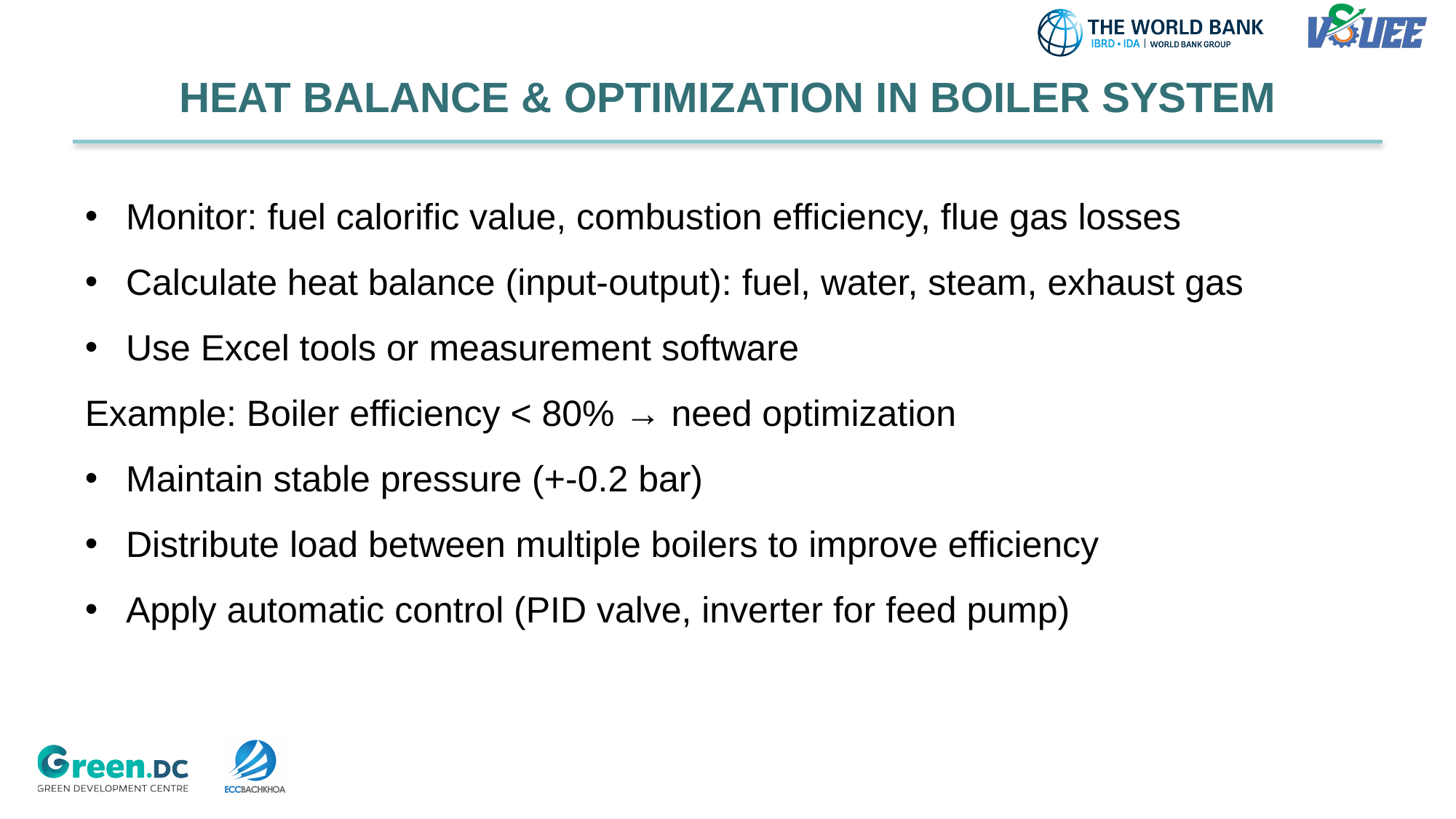

HEAT BALANCE & OPTIMIZATION IN BOILER SYSTEM

Monitor: fuel calorific value, combustion efficiency, flue gas losses
Calculate heat balance (input-output): fuel, water, steam, exhaust gas
Use Excel tools or measurement software
Example: Boiler efficiency < 80% → need optimization
Maintain stable pressure (+-0.2 bar)
Distribute load between multiple boilers to improve efficiency
Apply automatic control (PID valve, inverter for feed pump)